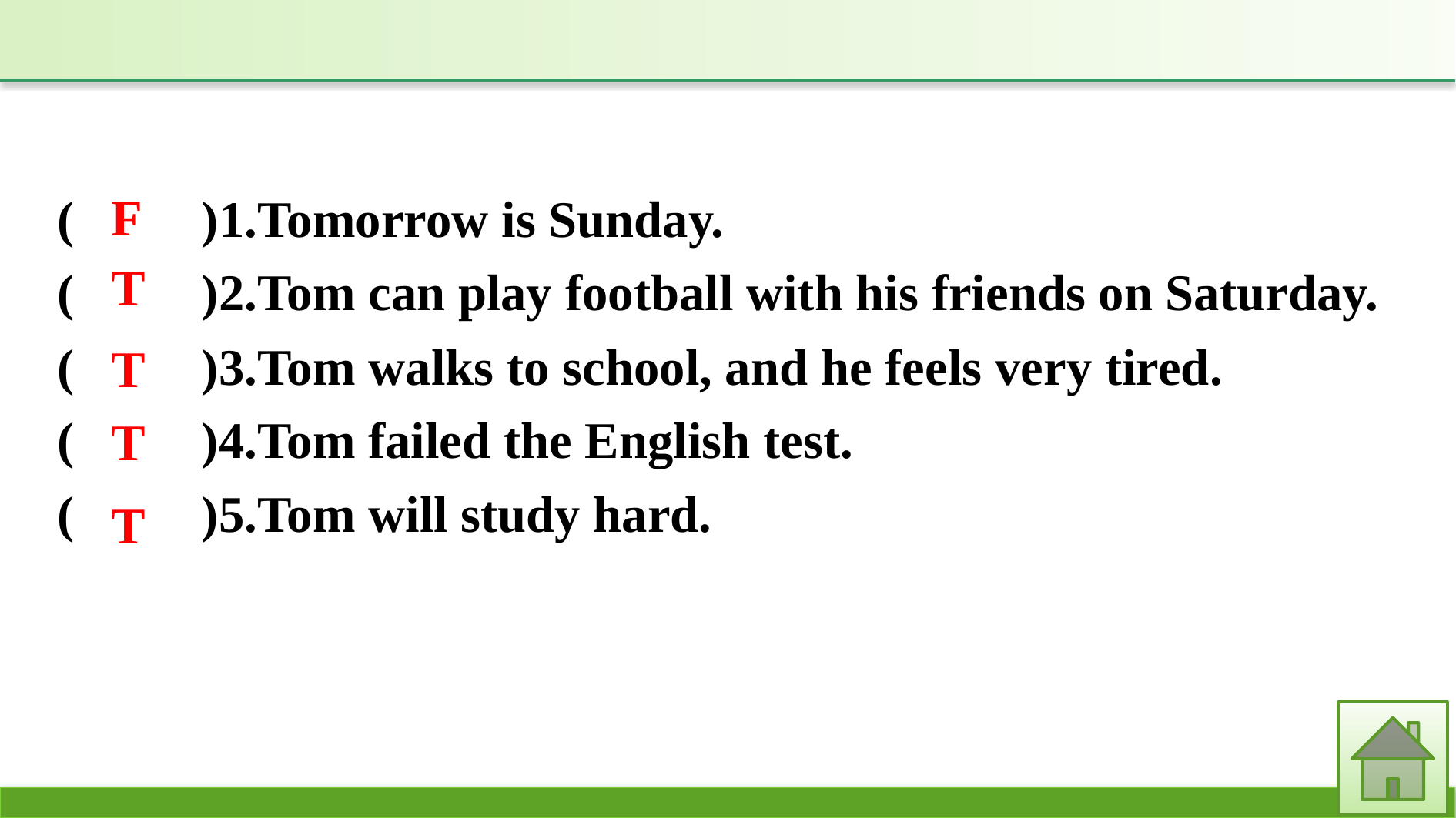

F
(　　)1.Tomorrow is Sunday.
(　　)2.Tom can play football with his friends on Saturday.
(　　)3.Tom walks to school, and he feels very tired.
(　　)4.Tom failed the English test.
(　　)5.Tom will study hard.
T
T
T
T